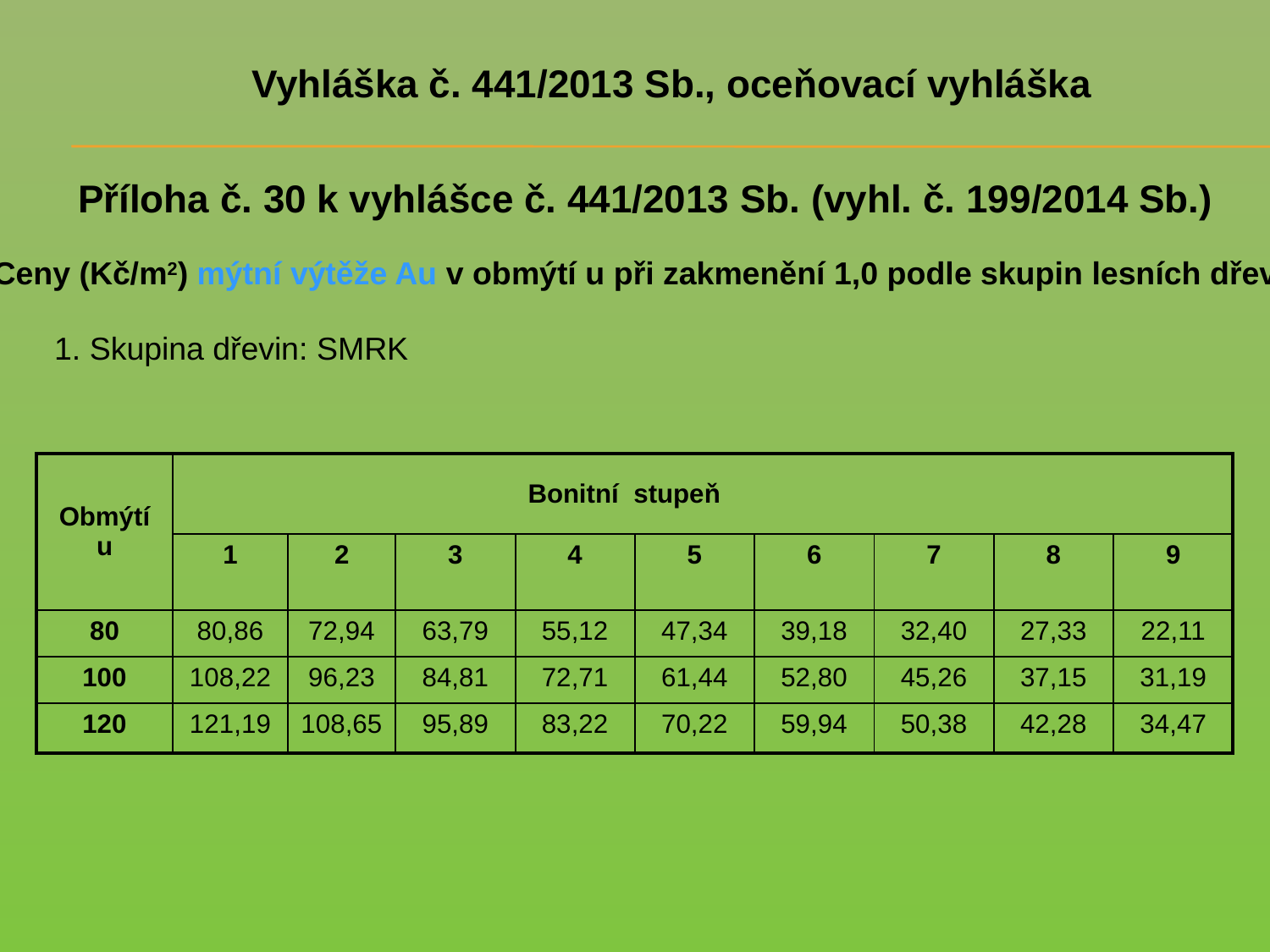

# Vyhláška č. 441/2013 Sb., oceňovací vyhláška
Příloha č. 30 k vyhlášce č. 441/2013 Sb. (vyhl. č. 199/2014 Sb.)
Ceny (Kč/m2) mýtní výtěže Au v obmýtí u při zakmenění 1,0 podle skupin lesních dřevin
1. Skupina dřevin: SMRK
| Obmýtí u |  |  |  | Bonitní stupeň |  |  |  |  |  |
| --- | --- | --- | --- | --- | --- | --- | --- | --- | --- |
|  | 1 | 2 | 3 | 4 | 5 | 6 | 7 | 8 | 9 |
| 80 | 80,86 | 72,94 | 63,79 | 55,12 | 47,34 | 39,18 | 32,40 | 27,33 | 22,11 |
| 100 | 108,22 | 96,23 | 84,81 | 72,71 | 61,44 | 52,80 | 45,26 | 37,15 | 31,19 |
| 120 | 121,19 | 108,65 | 95,89 | 83,22 | 70,22 | 59,94 | 50,38 | 42,28 | 34,47 |